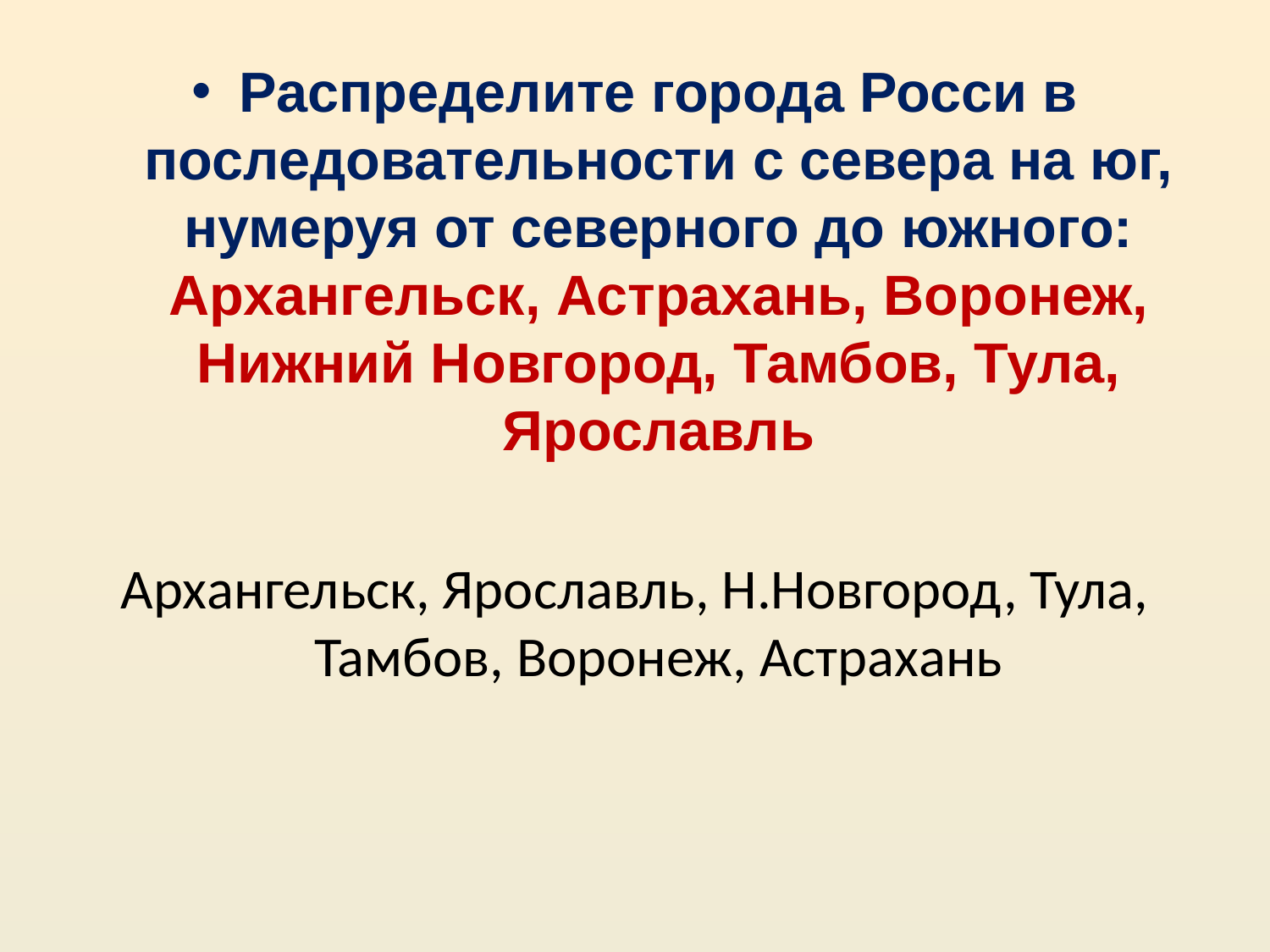

#
Распределите города Росси в последовательности с севера на юг, нумеруя от северного до южного: Архангельск, Астрахань, Воронеж, Нижний Новгород, Тамбов, Тула, Ярославль

Архангельск, Ярославль, Н.Новгород, Тула, Тамбов, Воронеж, Астрахань